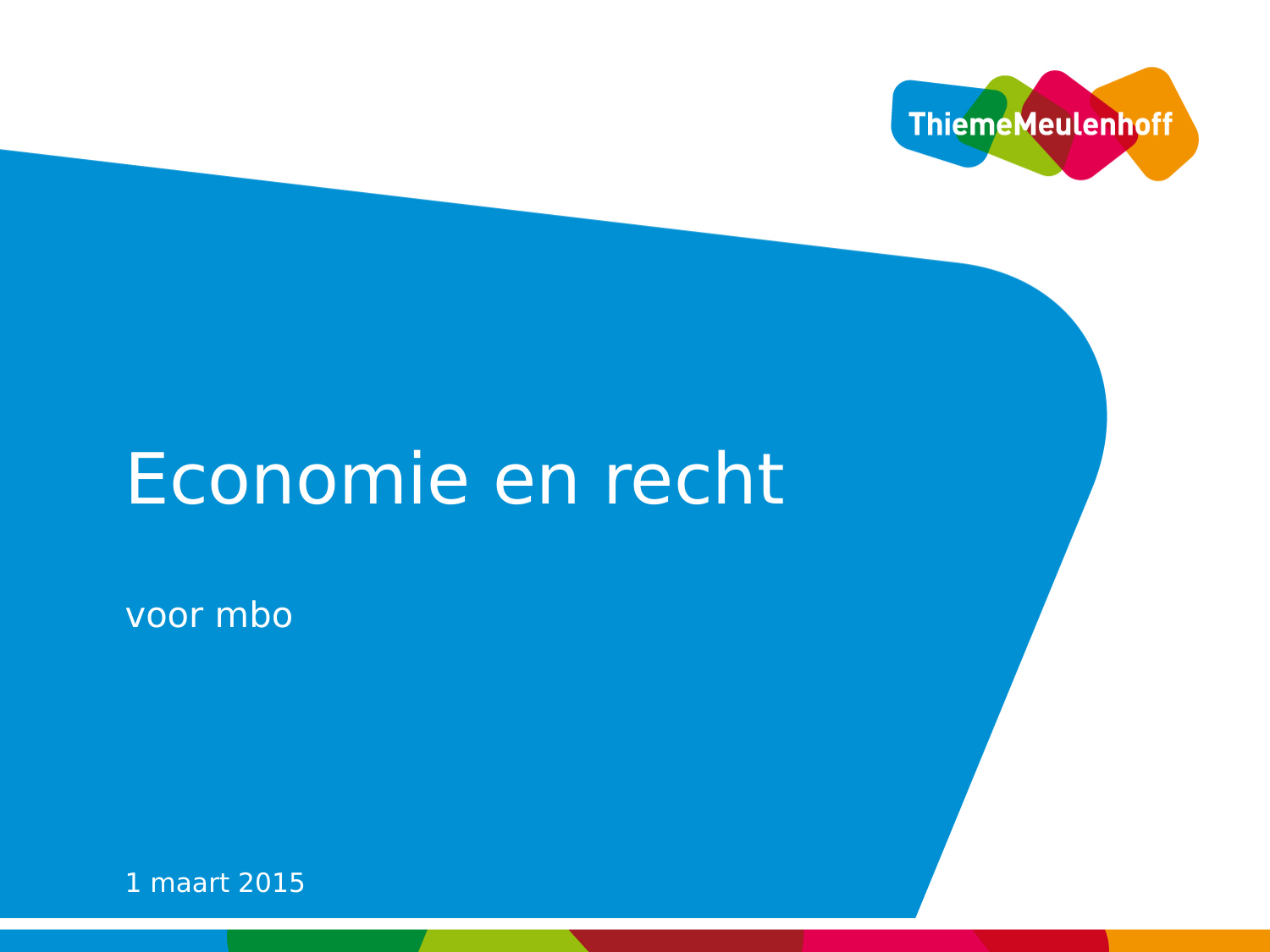

# Economie en recht
voor mbo
1 maart 2015